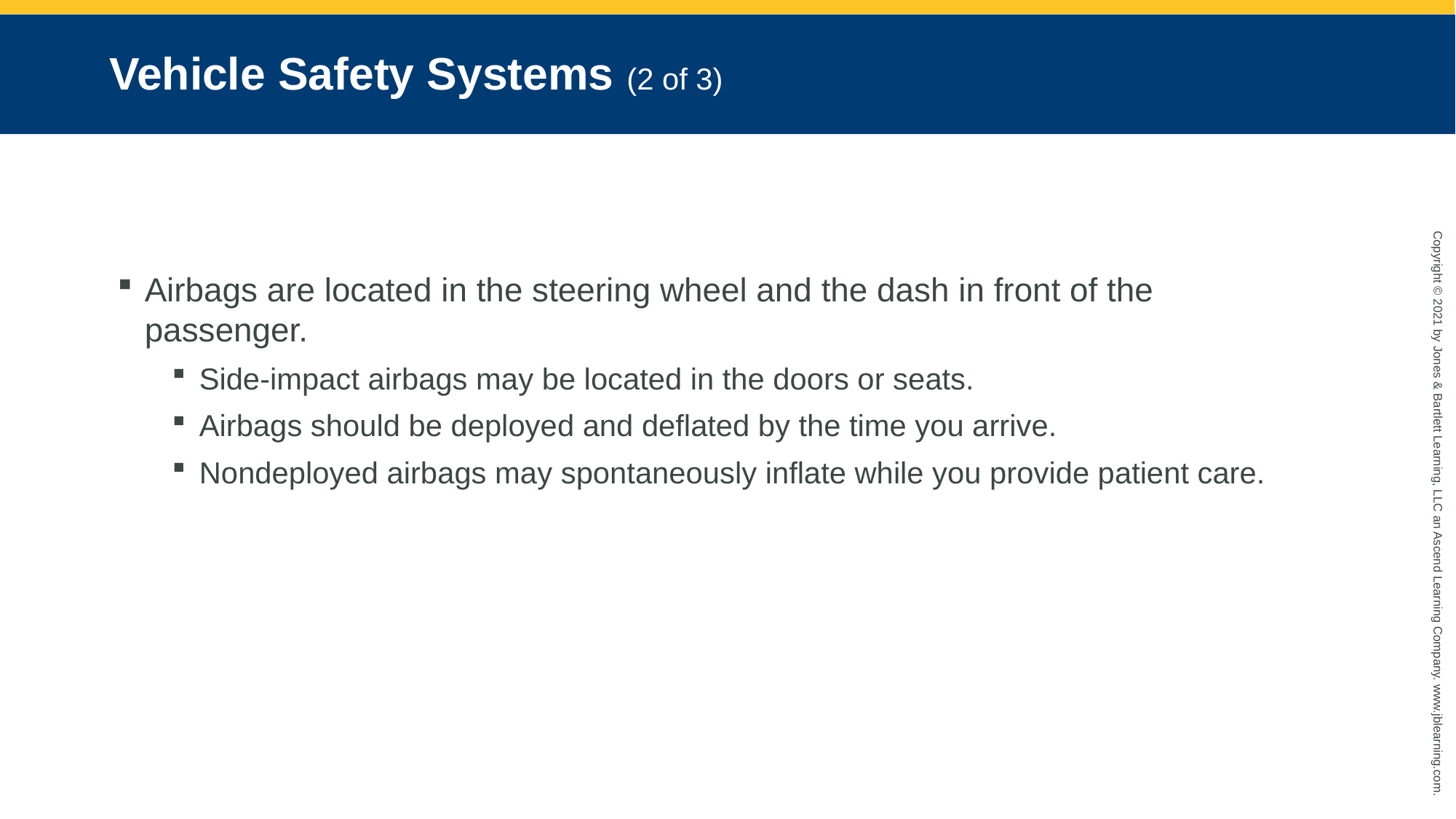

# Vehicle Safety Systems (2 of 3)
Airbags are located in the steering wheel and the dash in front of the passenger.
Side-impact airbags may be located in the doors or seats.
Airbags should be deployed and deflated by the time you arrive.
Nondeployed airbags may spontaneously inflate while you provide patient care.